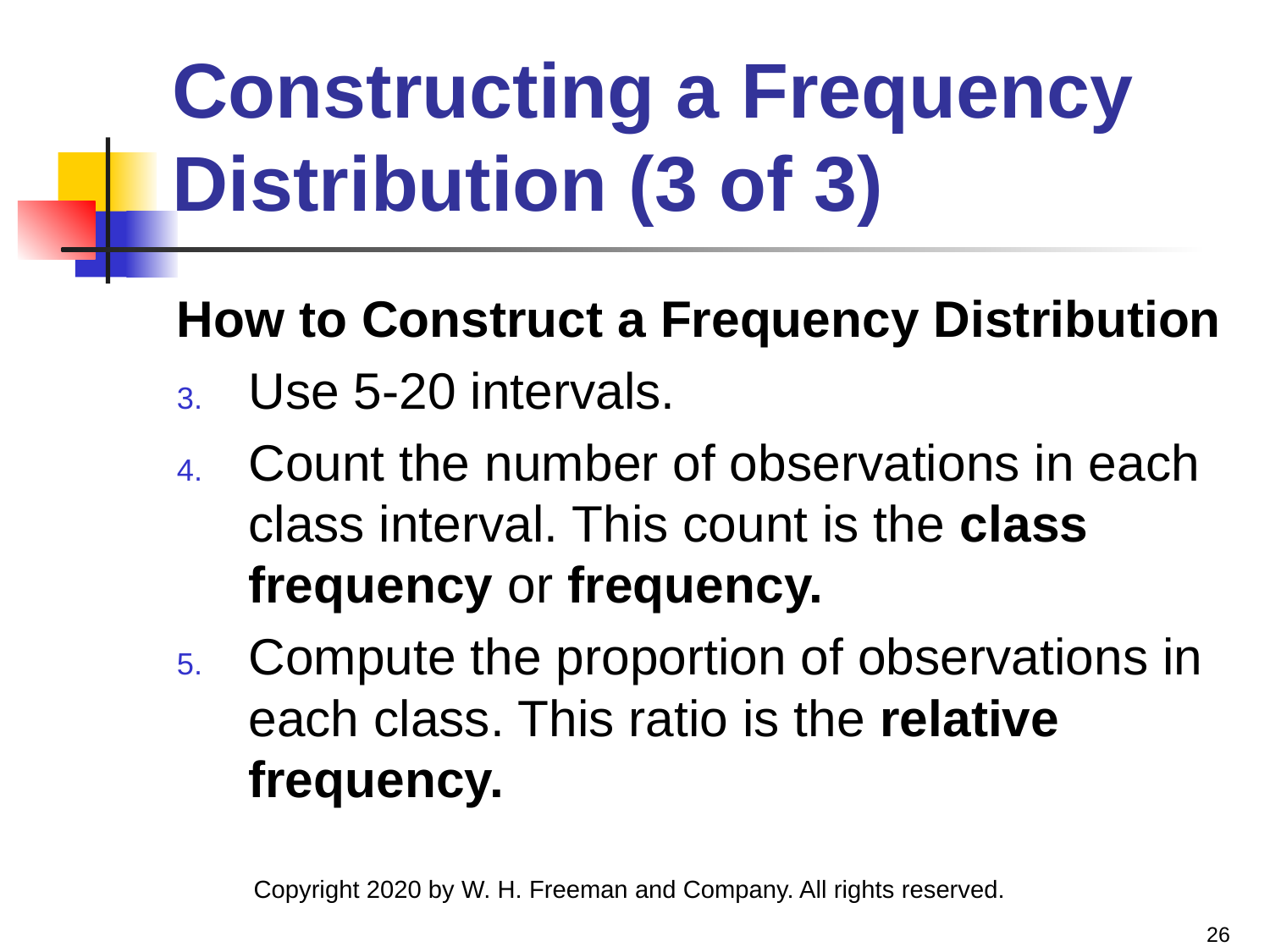

# Constructing a Frequency Distribution (3 of 3)
How to Construct a Frequency Distribution
Use 5-20 intervals.
Count the number of observations in each class interval. This count is the class frequency or frequency.
Compute the proportion of observations in each class. This ratio is the relative frequency.